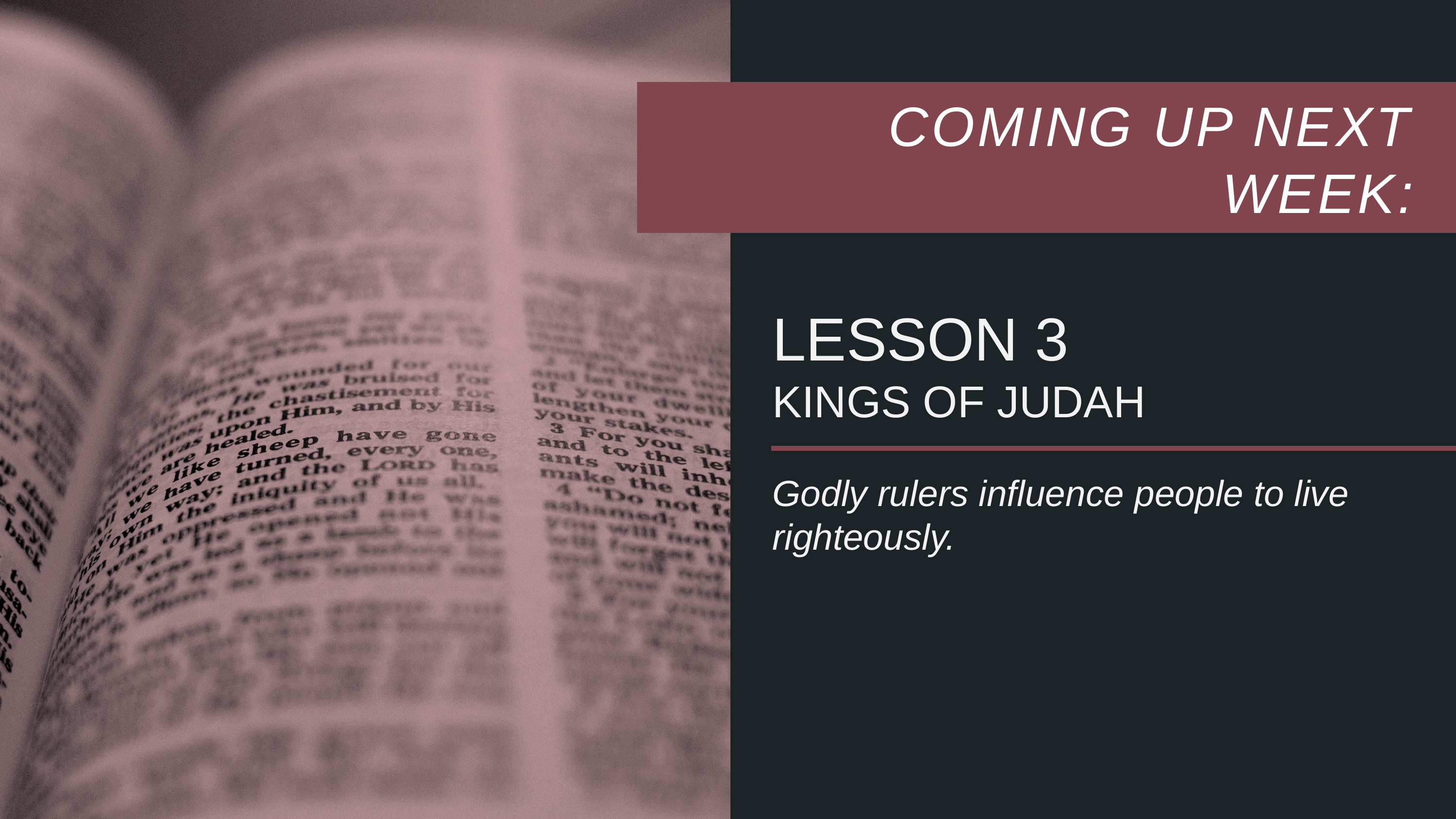

LESSON 3
KINGS OF JUDAH
Godly rulers influence people to live righteously.